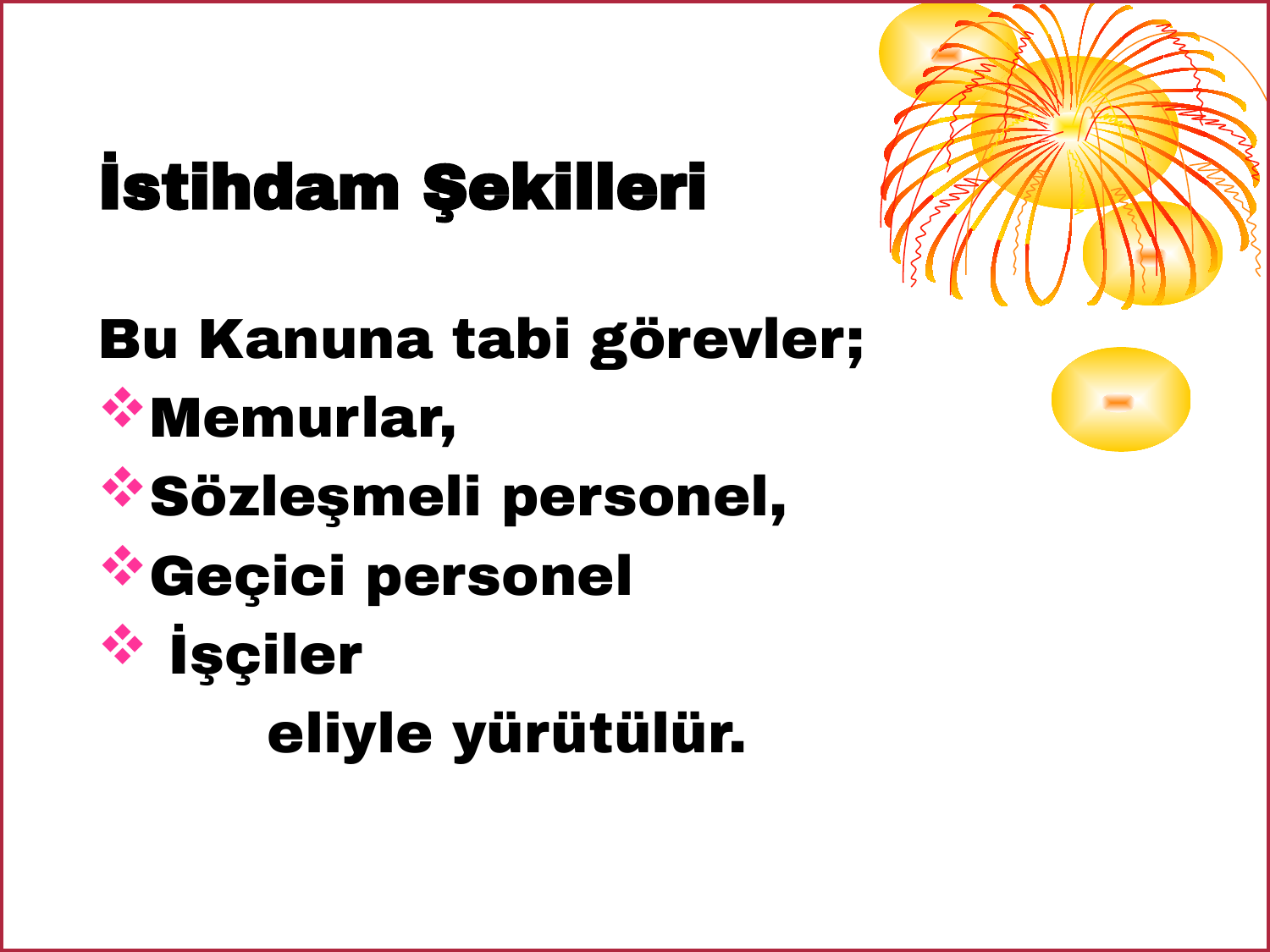

|  |
| --- |
İstihdam Şekilleri

Bu Kanuna tabi görevler;
Memurlar,
Sözleşmeli personel,
Geçici personel
 İşçiler
         eliyle yürütülür.
|  |
| --- |